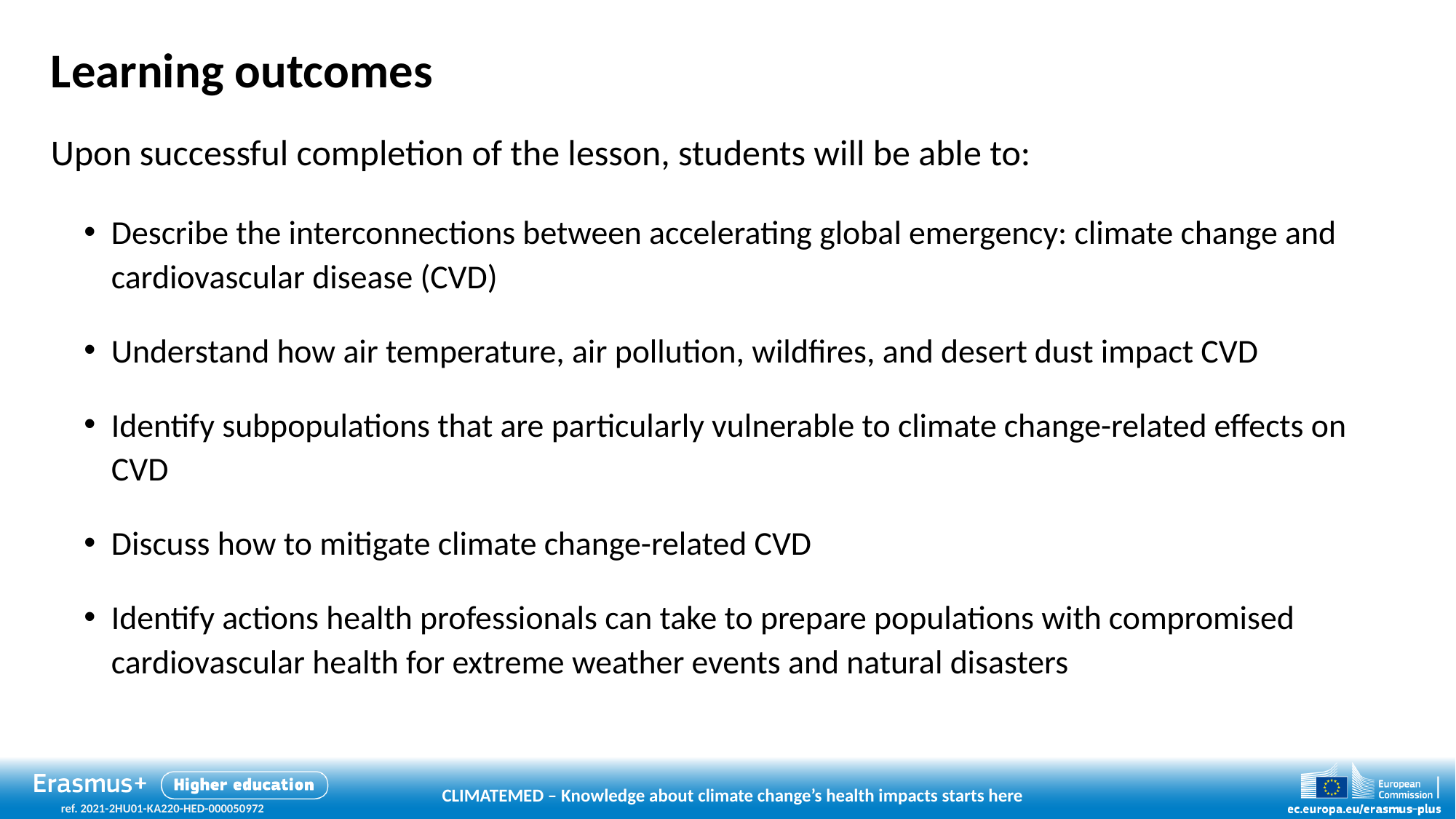

Learning outcomes
Upon successful completion of the lesson, students will be able to:
Describe the interconnections between accelerating global emergency: climate change and cardiovascular disease (CVD)
Understand how air temperature, air pollution, wildfires, and desert dust impact CVD
Identify subpopulations that are particularly vulnerable to climate change-related effects on CVD
Discuss how to mitigate climate change-related CVD
Identify actions health professionals can take to prepare populations with compromised cardiovascular health for extreme weather events and natural disasters